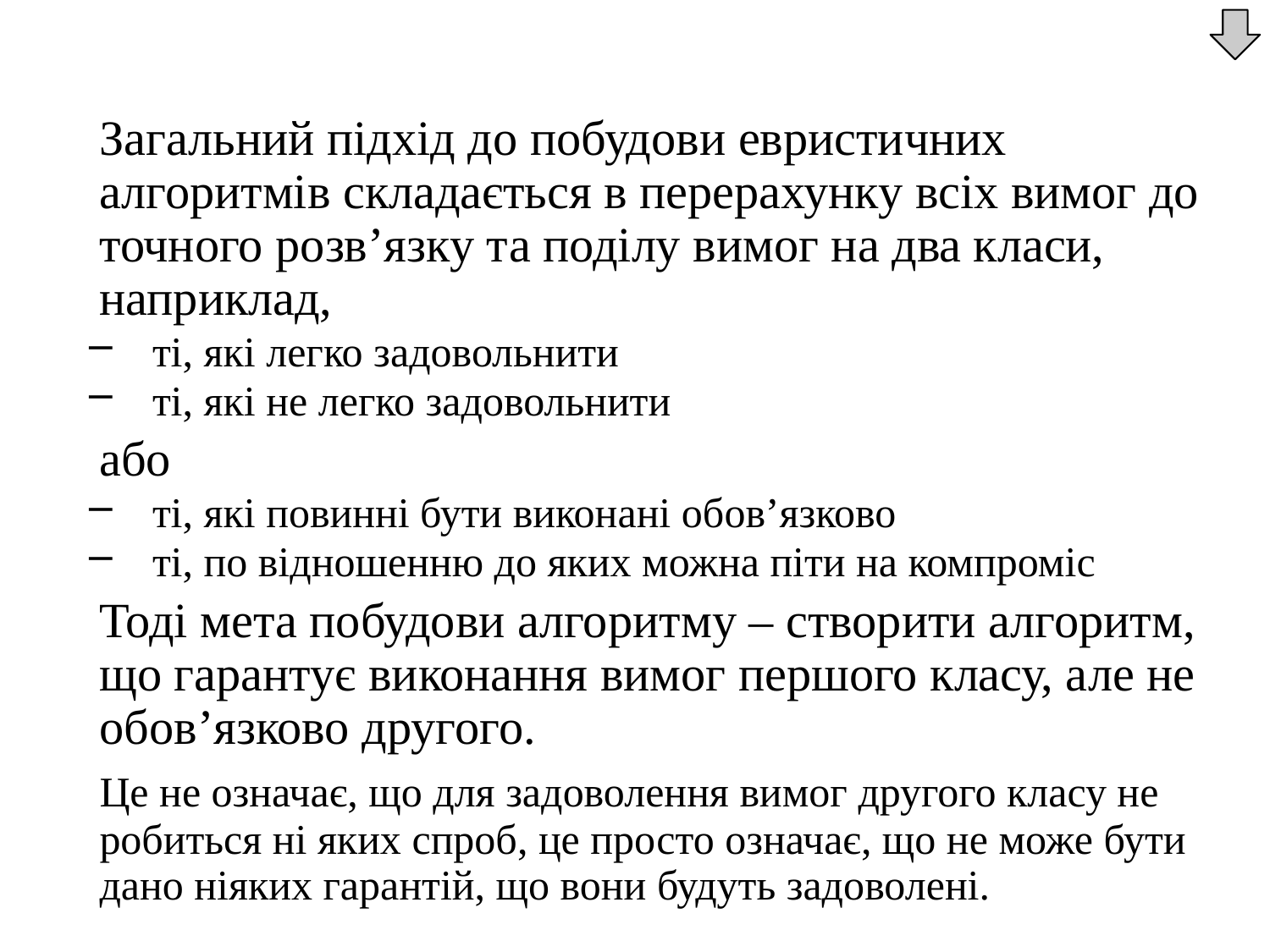

Загальний підхід до побудови евристичних алгоритмів складається в перерахунку всіх вимог до точного розв’язку та поділу вимог на два класи, наприклад,
ті, які легко задовольнити
ті, які не легко задовольнити
	або
ті, які повинні бути виконані обов’язково
ті, по відношенню до яких можна піти на компроміс
	Тоді мета побудови алгоритму – створити алгоритм, що гарантує виконання вимог першого класу, але не обов’язково другого.
	Це не означає, що для задоволення вимог другого класу не робиться ні яких спроб, це просто означає, що не може бути дано ніяких гарантій, що вони будуть задоволені.